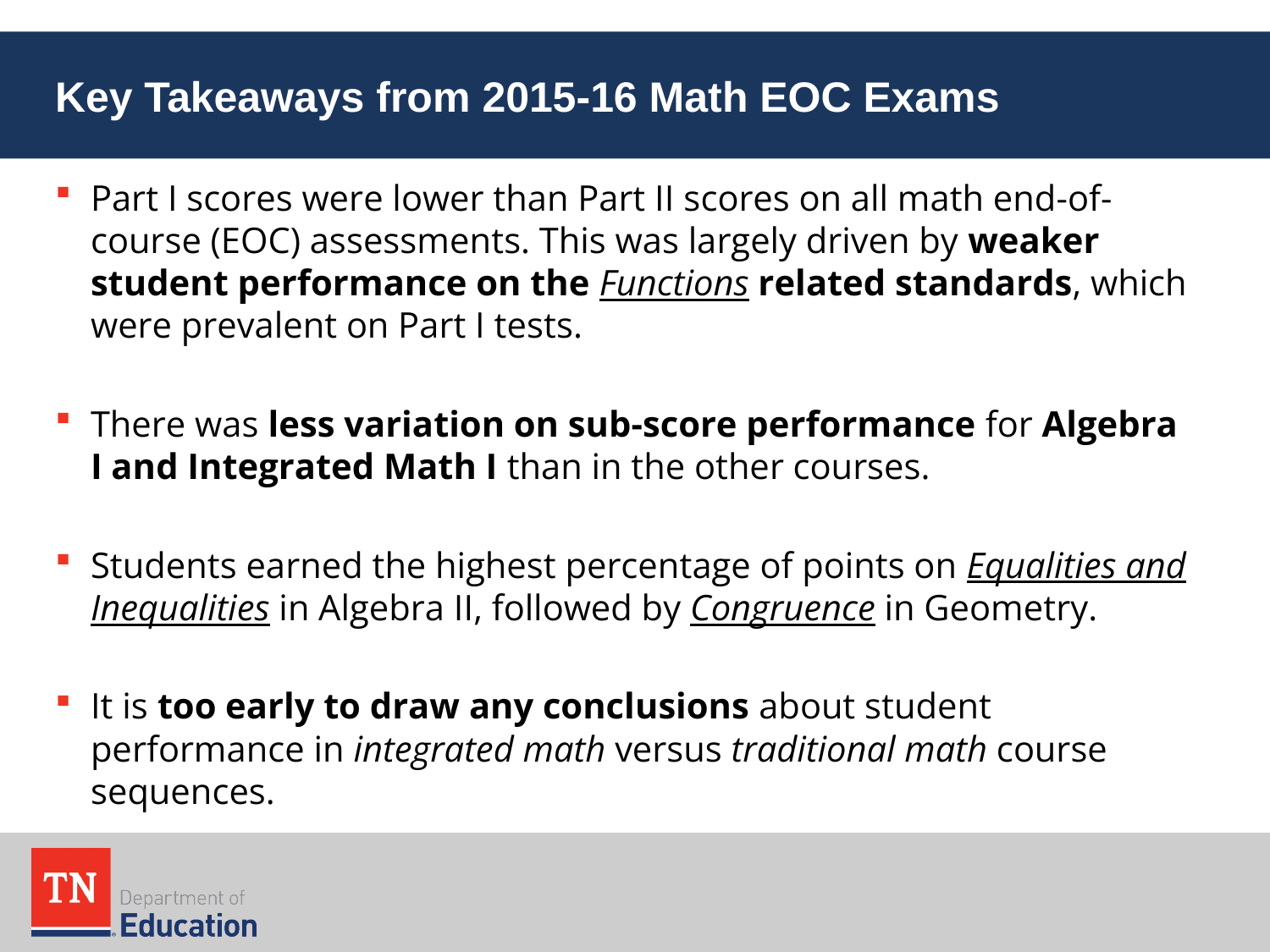

# Key Takeaways from 2015-16 Math EOC Exams
Part I scores were lower than Part II scores on all math end-of-course (EOC) assessments. This was largely driven by weaker student performance on the Functions related standards, which were prevalent on Part I tests.

There was less variation on sub-score performance for Algebra I and Integrated Math I than in the other courses.

Students earned the highest percentage of points on Equalities and Inequalities in Algebra II, followed by Congruence in Geometry.

It is too early to draw any conclusions about student performance in integrated math versus traditional math course sequences.